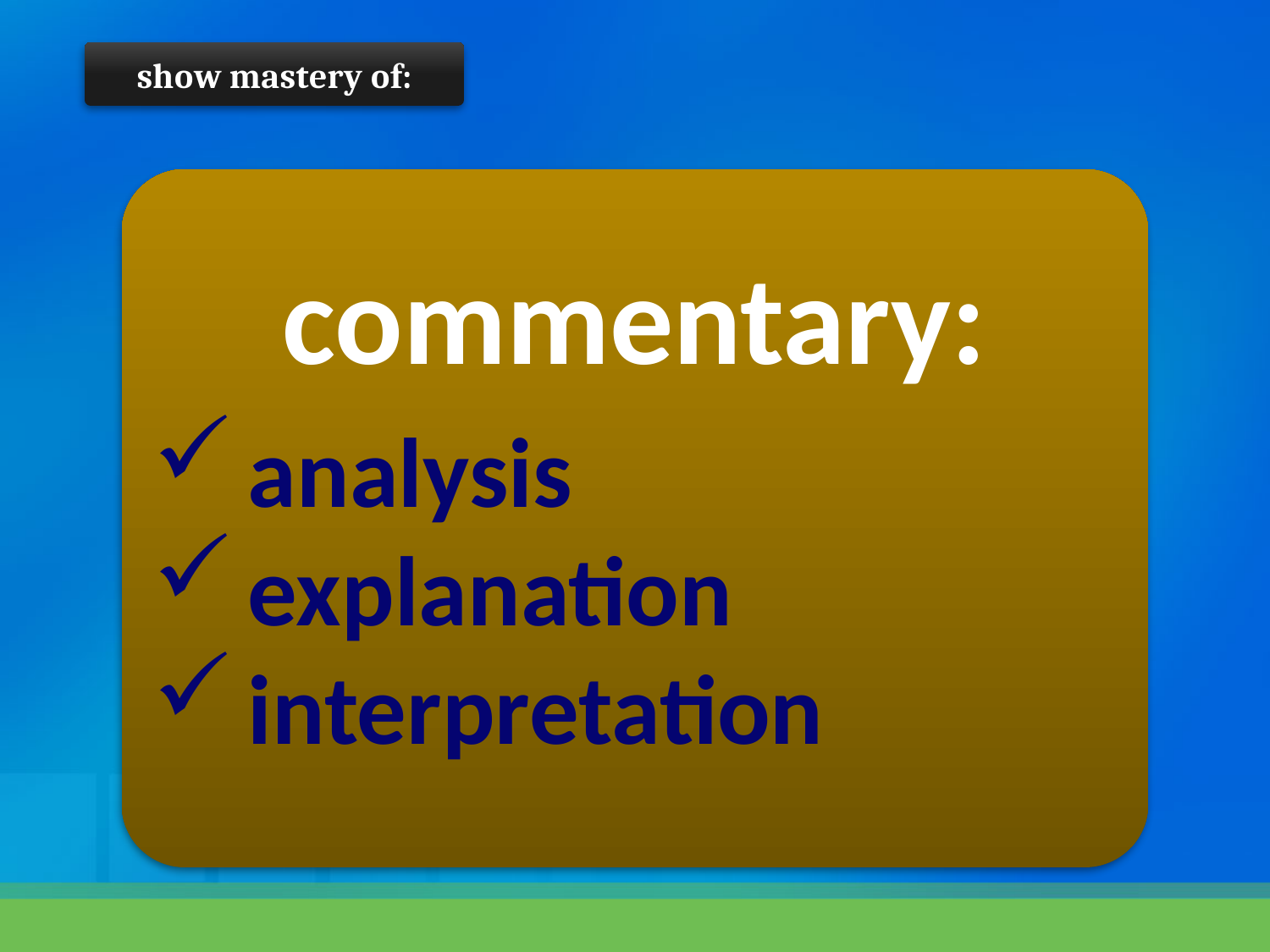

show mastery of:
commentary:
analysis
explanation
interpretation